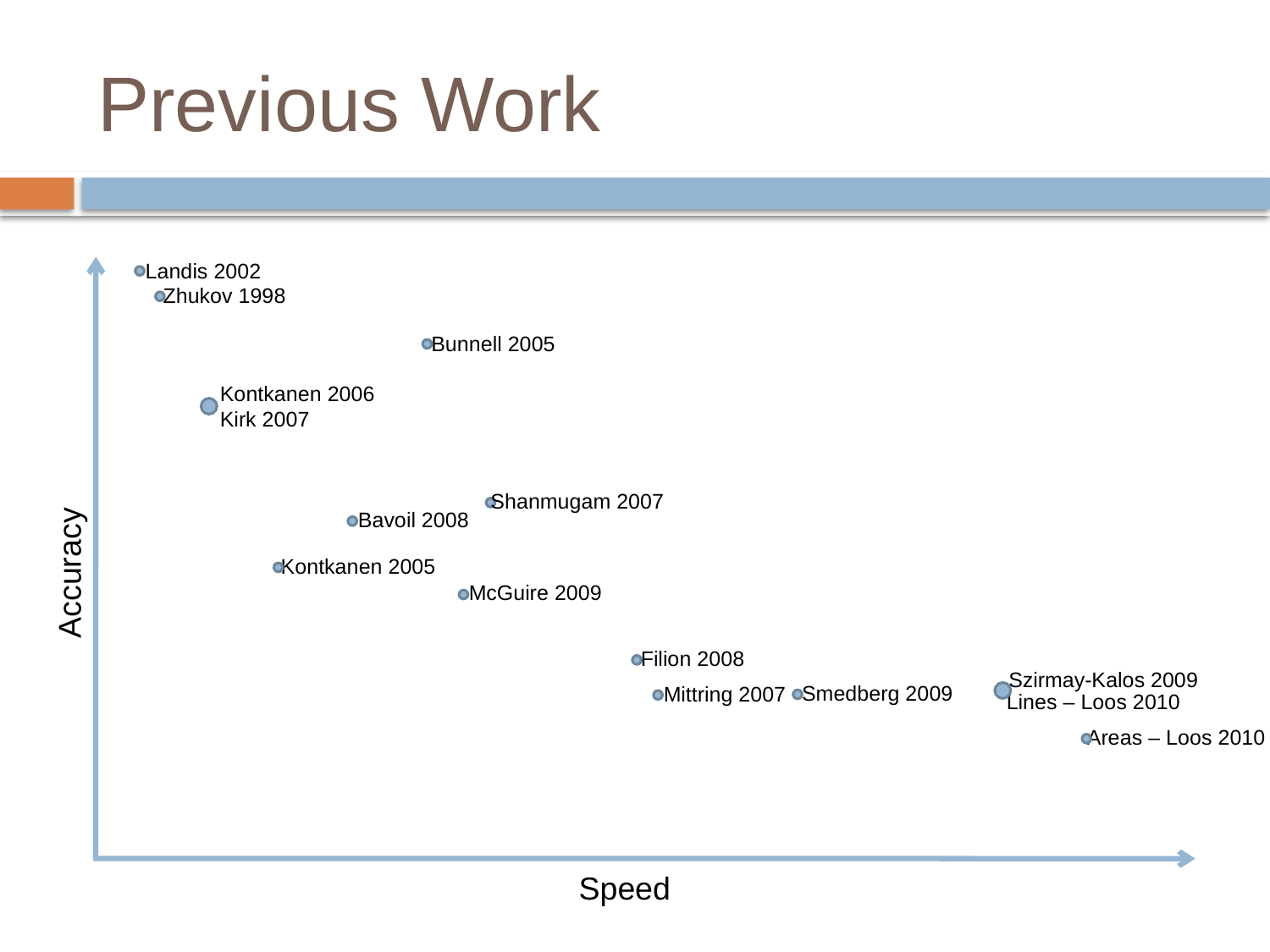

# Previous Work
Landis 2002

Zhukov 1998

Bunnell 2005

Kontkanen 2006
Kirk 2007

Shanmugam 2007

Bavoil 2008

Kontkanen 2005

Accuracy
McGuire 2009

Filion 2008

Mittring 2007

Szirmay-Kalos 2009
Lines – Loos 2010

Smedberg 2009

Areas – Loos 2010

Speed